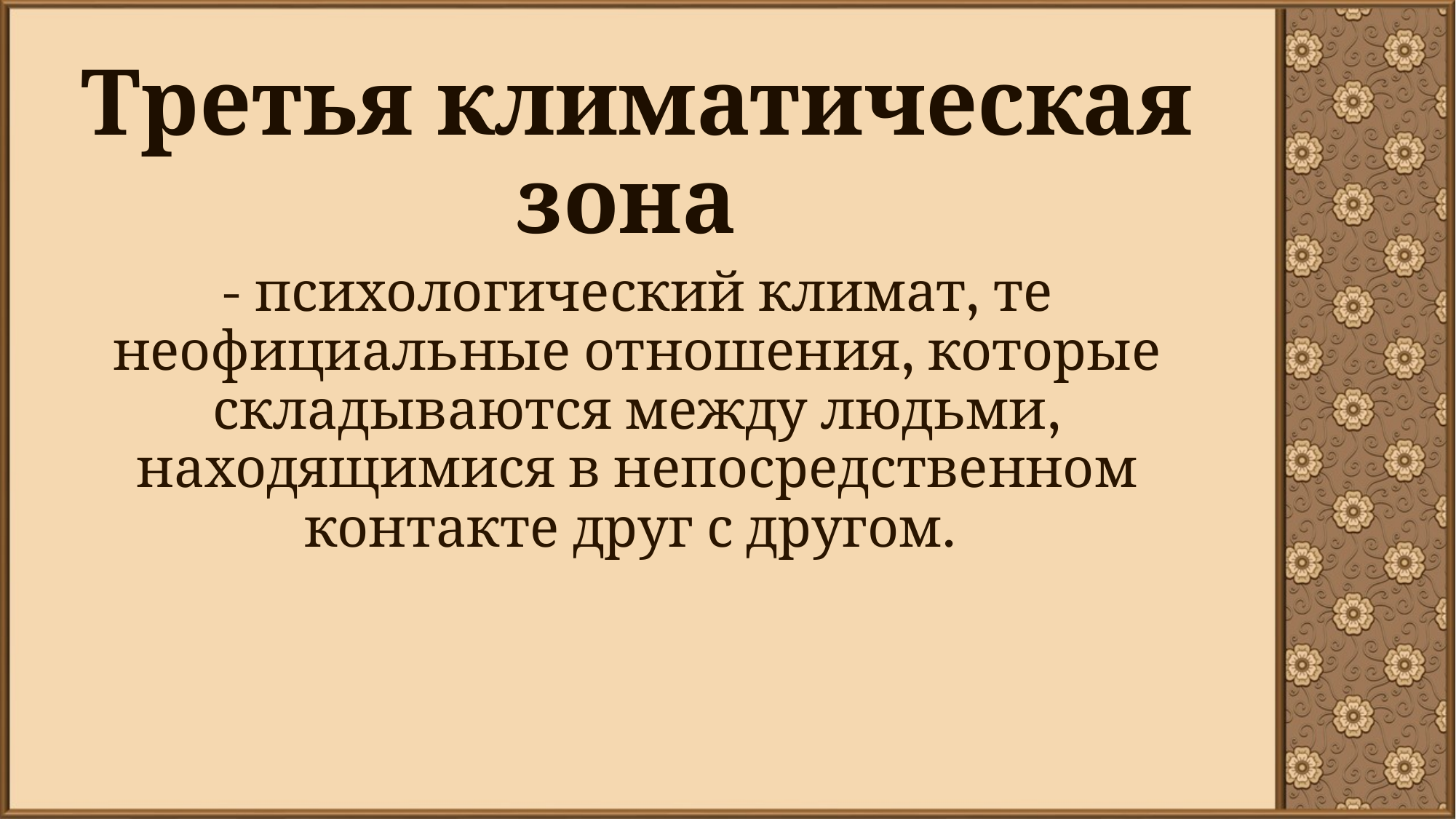

# Третья климатическая зона
- психологический климат, те неофициальные отношения, которые складываются между людьми, находящимися в непосредственном контакте друг с другом.